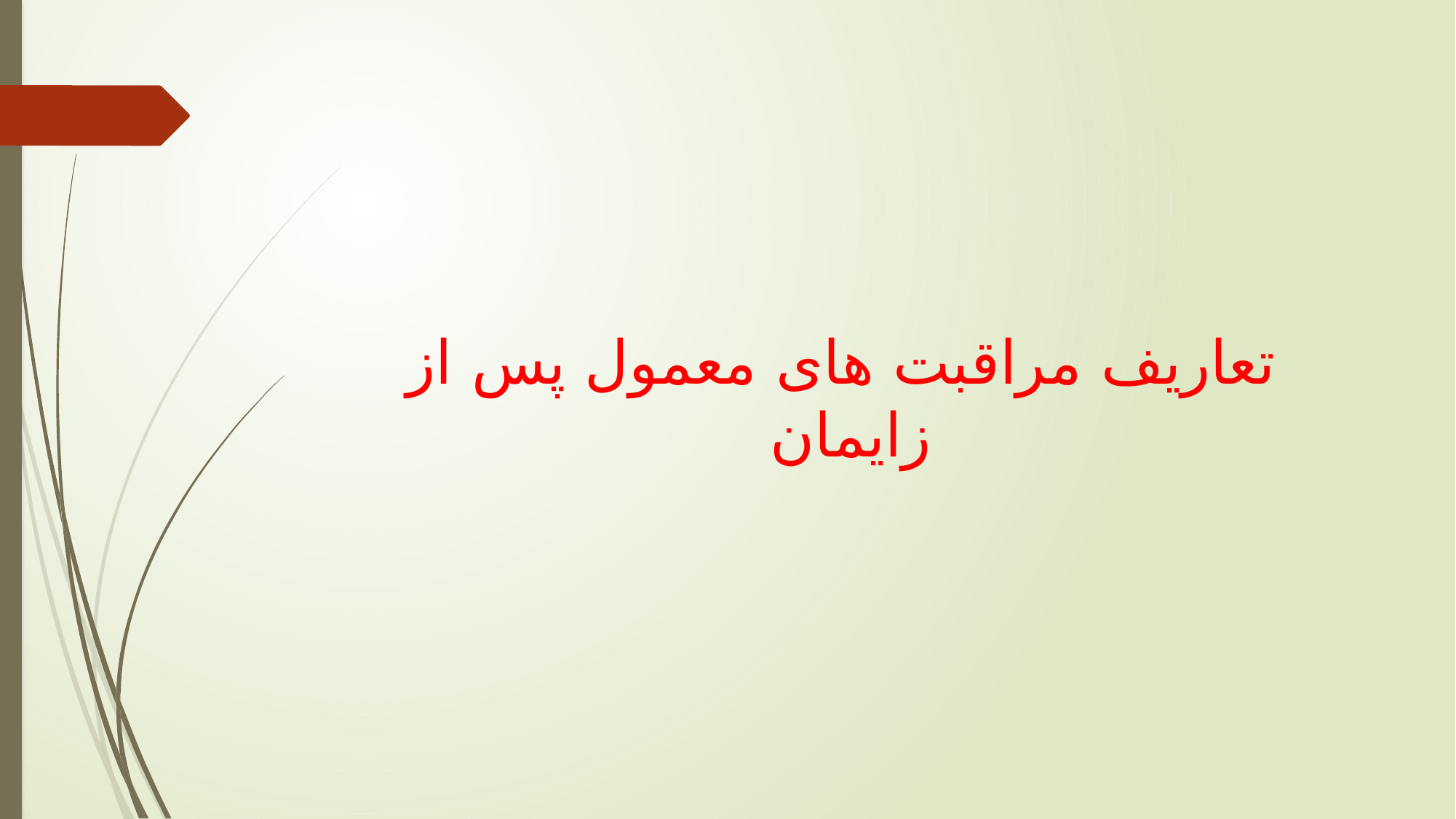

تعاریف مراقبت های معمول پس از زایمان